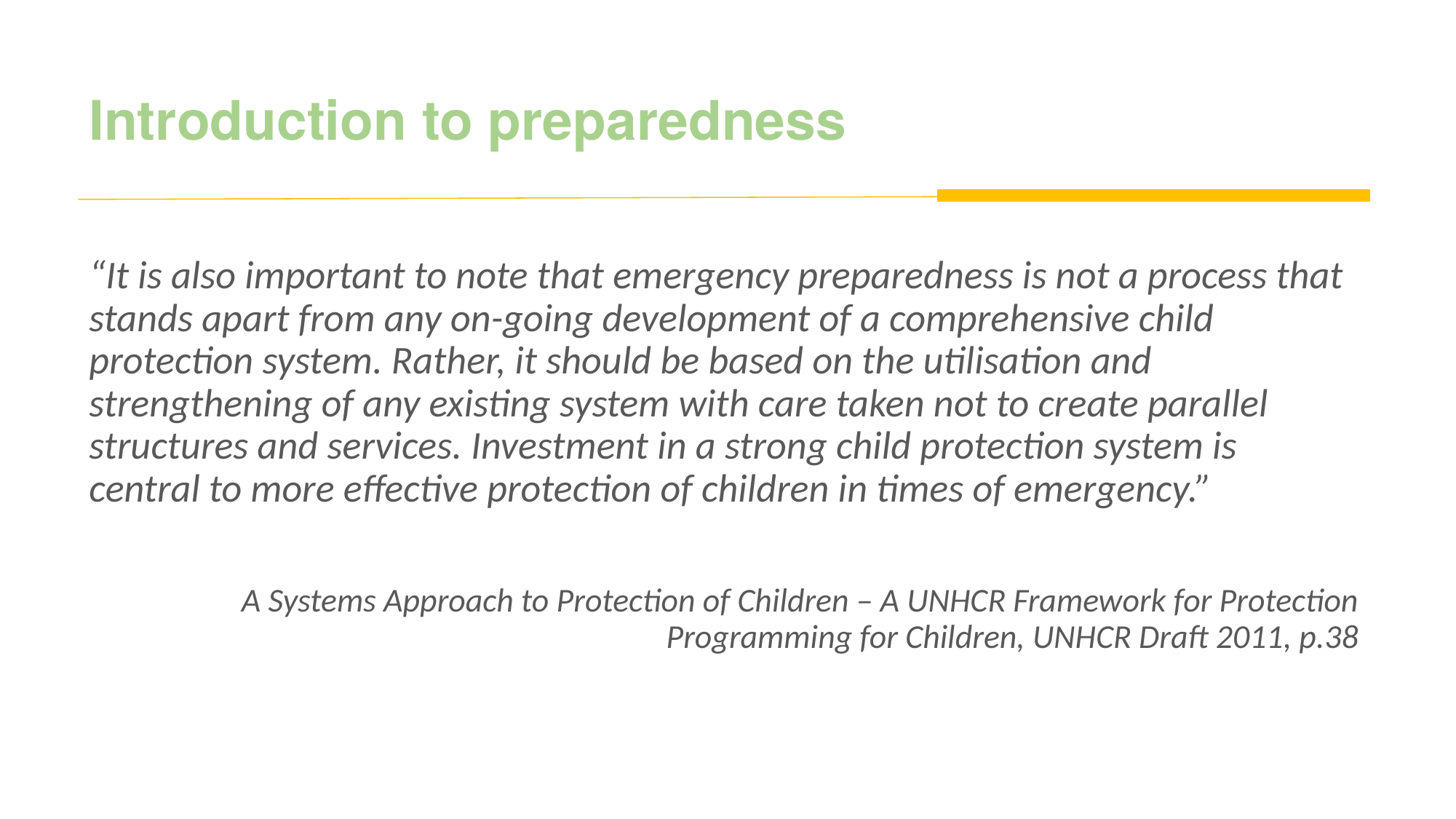

# Introduction to preparedness
“It is also important to note that emergency preparedness is not a process that stands apart from any on-going development of a comprehensive child protection system. Rather, it should be based on the utilisation and strengthening of any existing system with care taken not to create parallel structures and services. Investment in a strong child protection system is central to more effective protection of children in times of emergency.”

A Systems Approach to Protection of Children – A UNHCR Framework for Protection Programming for Children, UNHCR Draft 2011, p.38